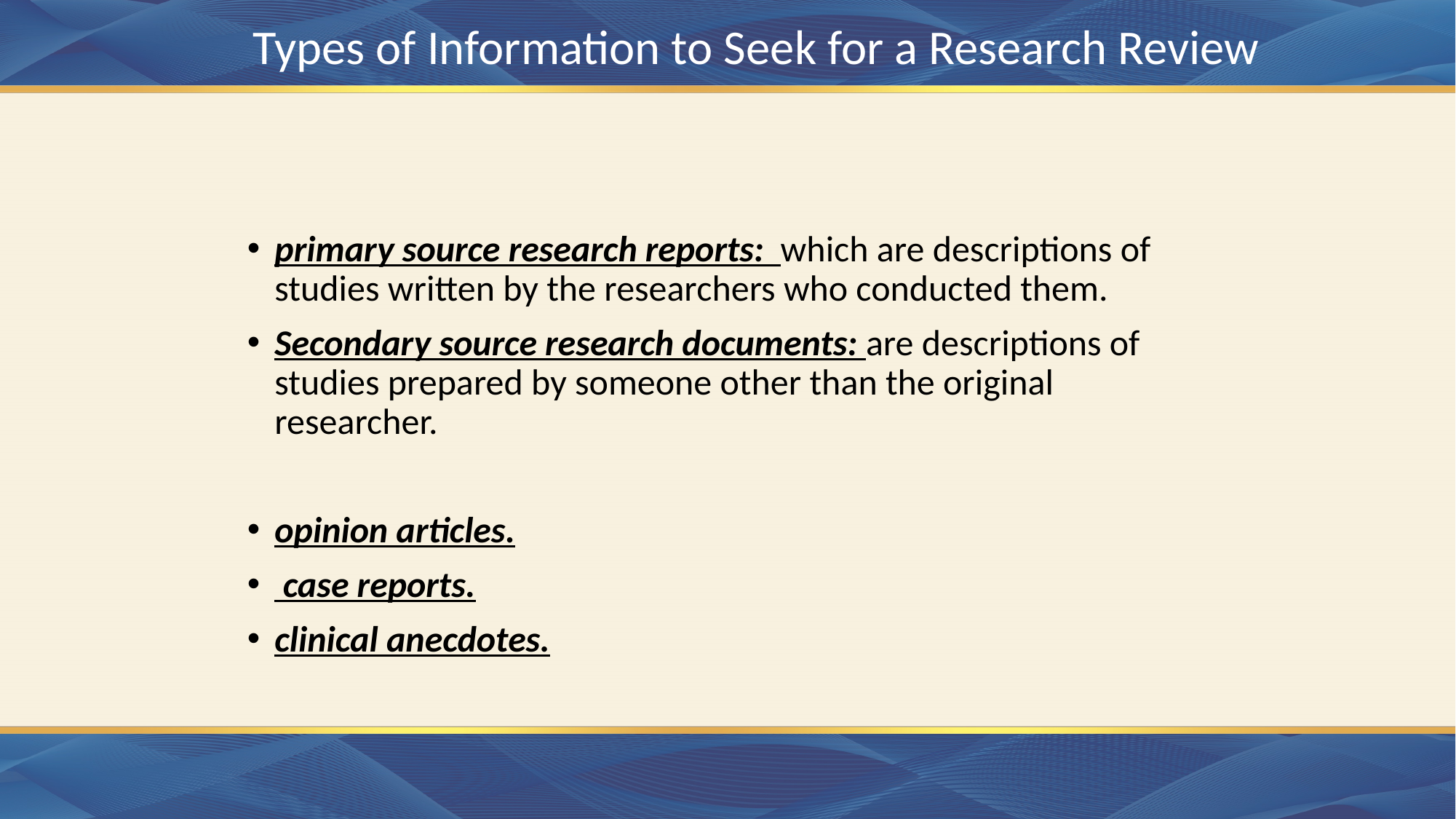

# Types of Information to Seek for a Research Review
primary source research reports:  which are descriptions of studies written by the researchers who conducted them.
Secondary source research documents: are descriptions of studies prepared by someone other than the original researcher.

opinion articles.
 case reports.
clinical anecdotes.